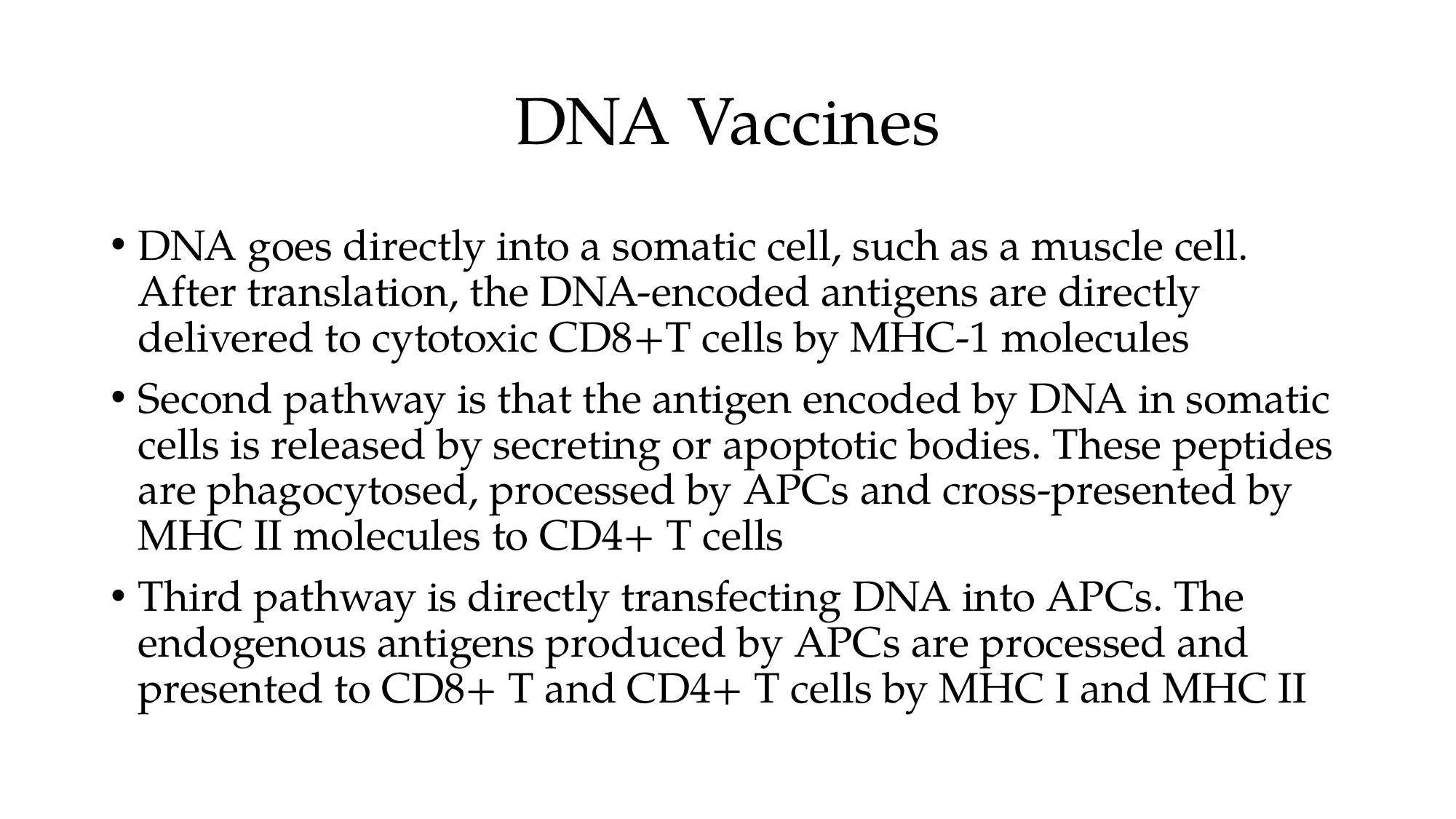

# DNA Vaccines
DNA goes directly into a somatic cell, such as a muscle cell. After translation, the DNA-encoded antigens are directly delivered to cytotoxic CD8+T cells by MHC-1 molecules
Second pathway is that the antigen encoded by DNA in somatic cells is released by secreting or apoptotic bodies. These peptides are phagocytosed, processed by APCs and cross-presented by MHC II molecules to CD4+ T cells
Third pathway is directly transfecting DNA into APCs. The endogenous antigens produced by APCs are processed and presented to CD8+ T and CD4+ T cells by MHC I and MHC II